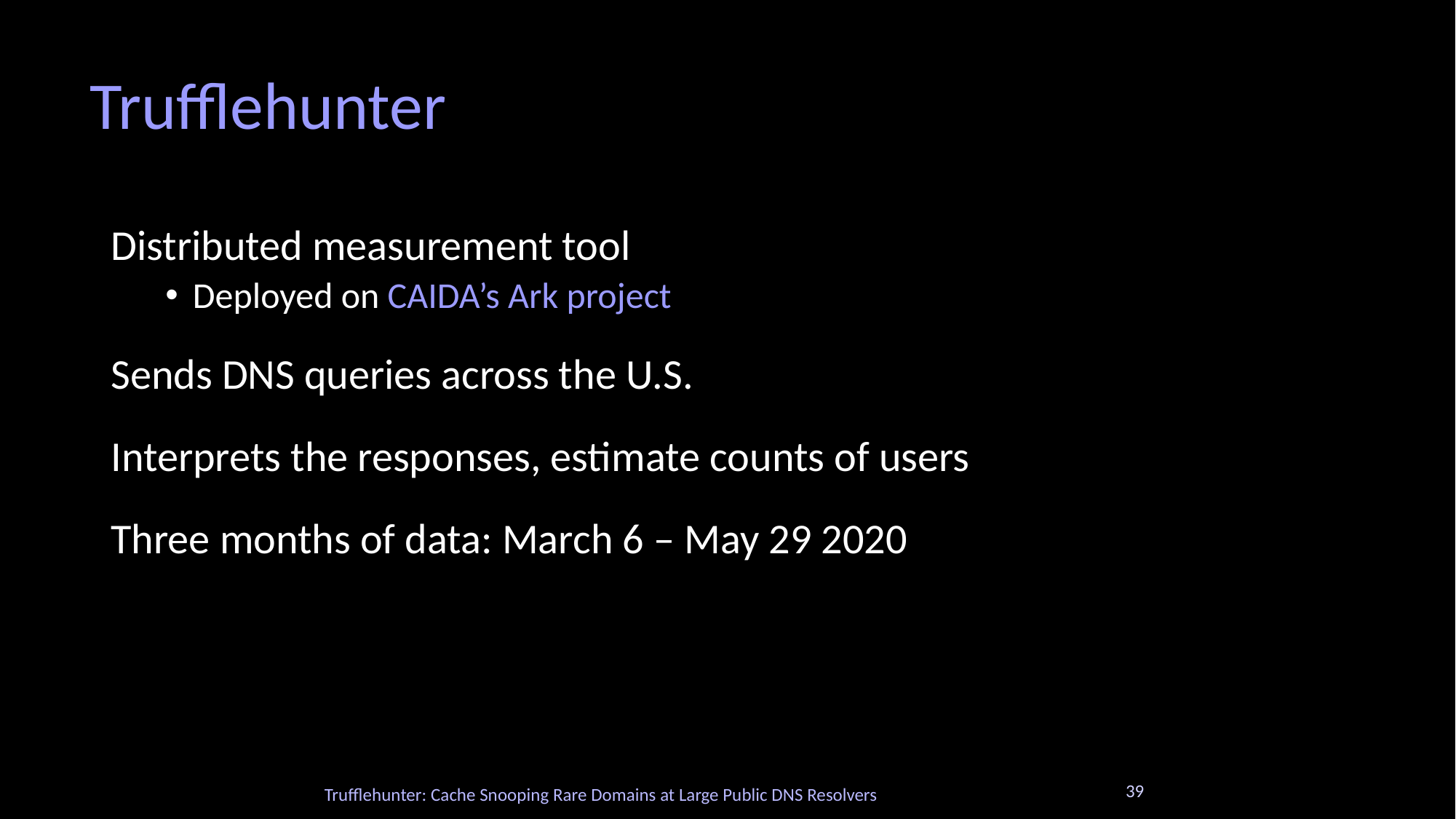

# Trufflehunter
Distributed measurement tool
Deployed on CAIDA’s Ark project
Sends DNS queries across the U.S.
Interprets the responses, estimate counts of users
Three months of data: March 6 – May 29 2020
39
Trufflehunter: Cache Snooping Rare Domains at Large Public DNS Resolvers